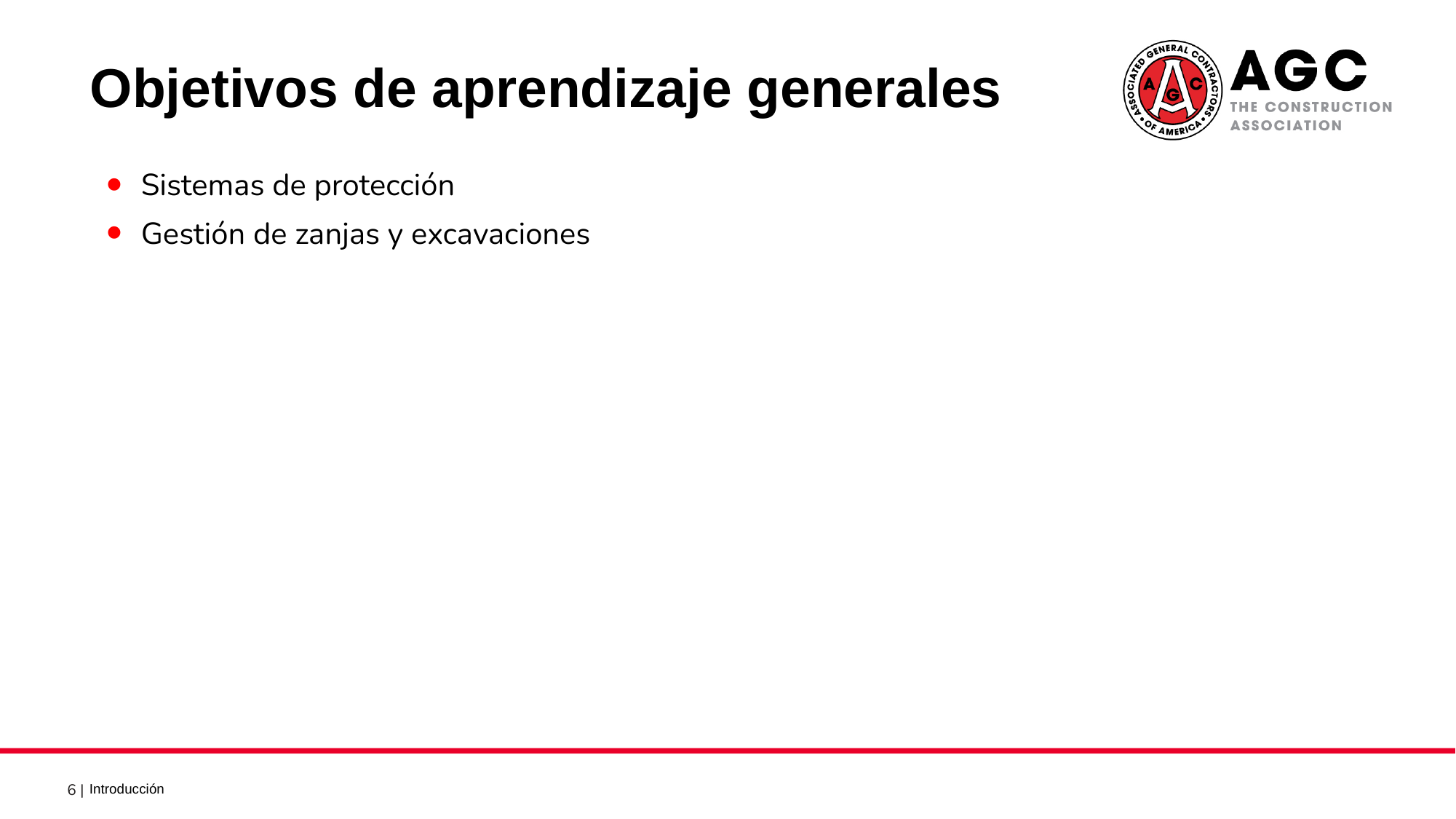

Objetivos de aprendizaje generales
Sistemas de protección
Gestión de zanjas y excavaciones

Introducción